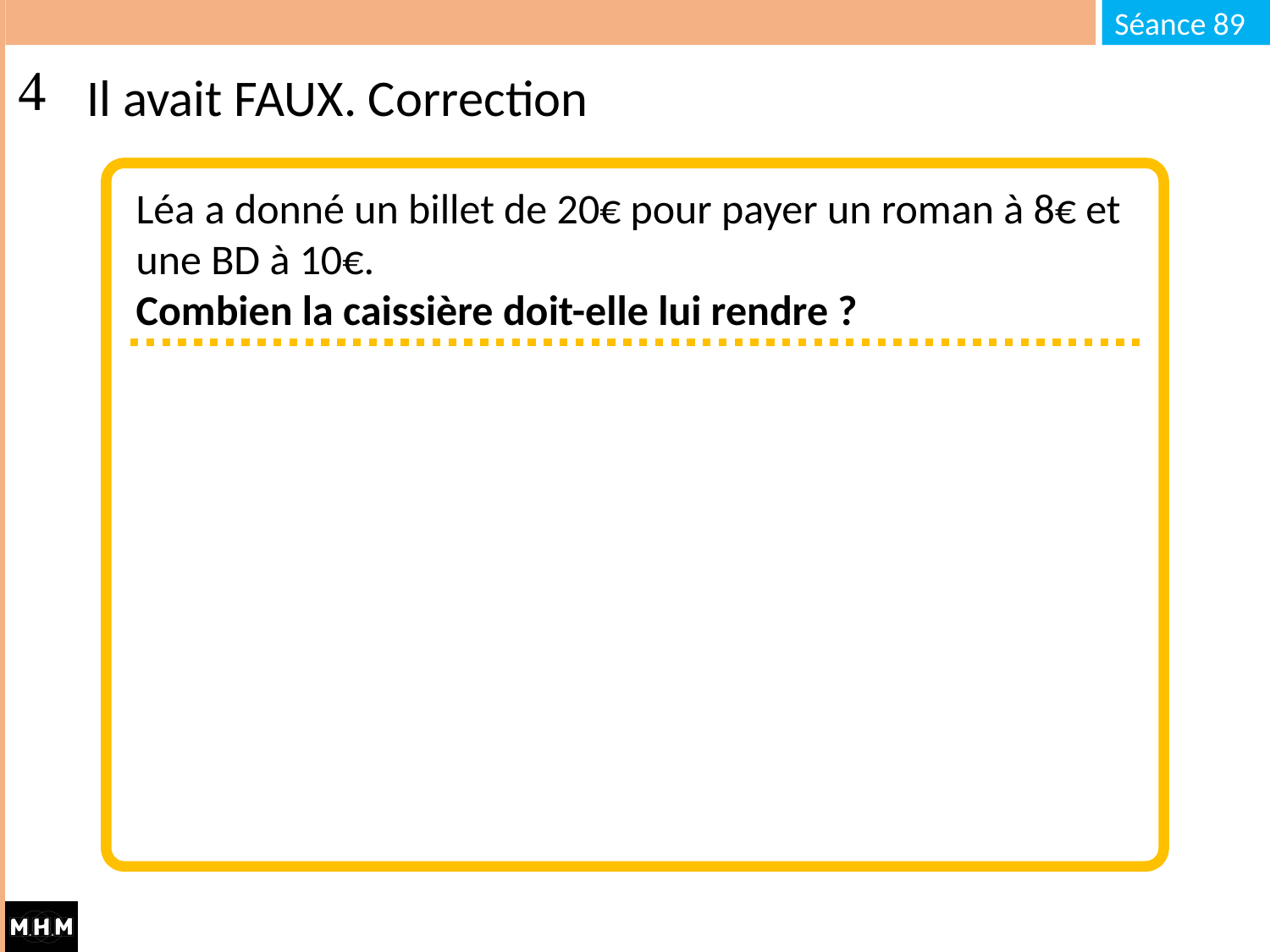

# Il avait FAUX. Correction

Léa a donné un billet de 20€ pour payer un roman à 8€ et une BD à 10€.
Combien la caissière doit-elle lui rendre ?